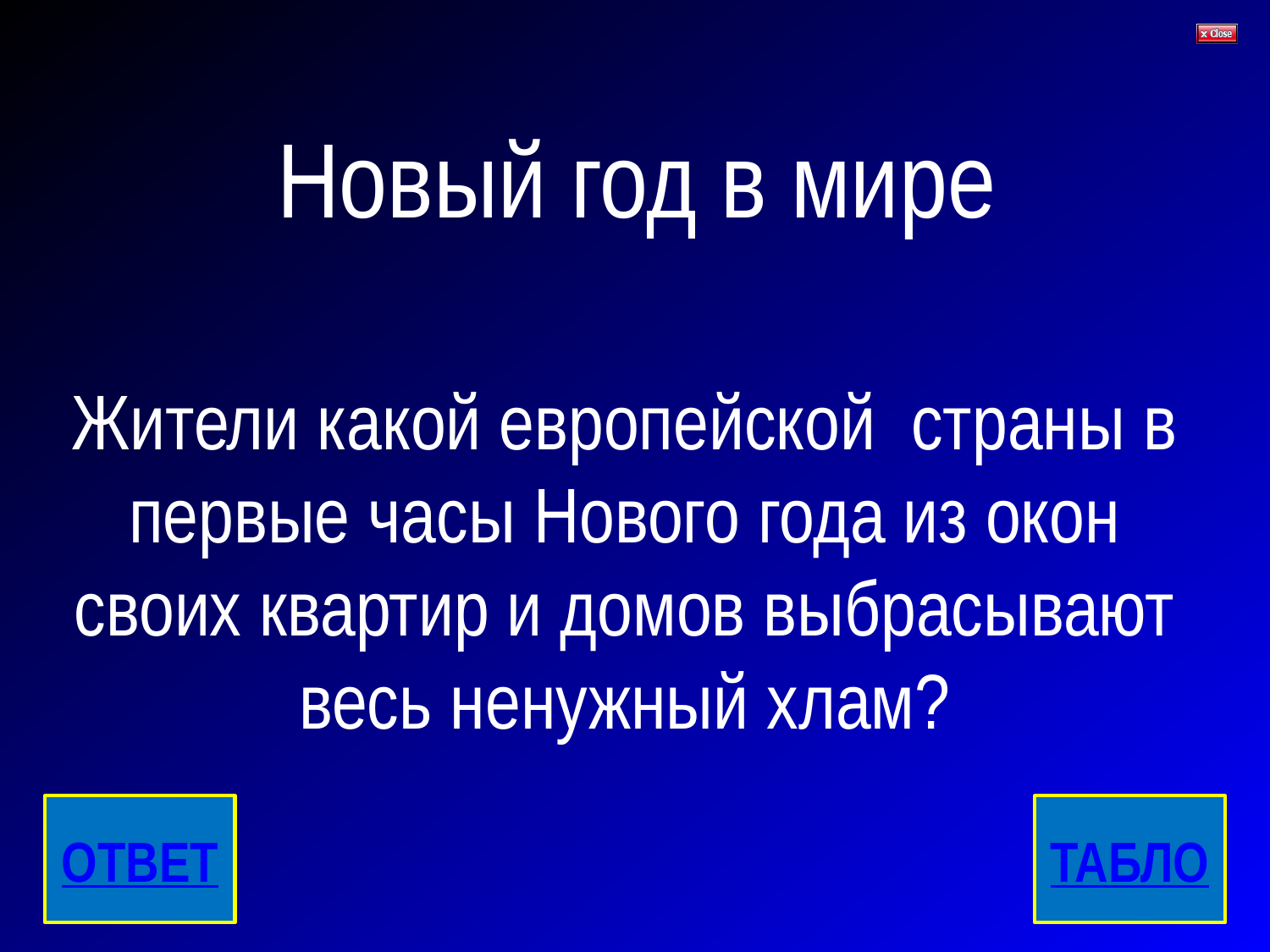

# Новый год в мире

Жители какой европейской  страны в первые часы Нового года из окон своих квартир и домов выбрасывают весь ненужный хлам?
ОТВЕТ
ТАБЛО